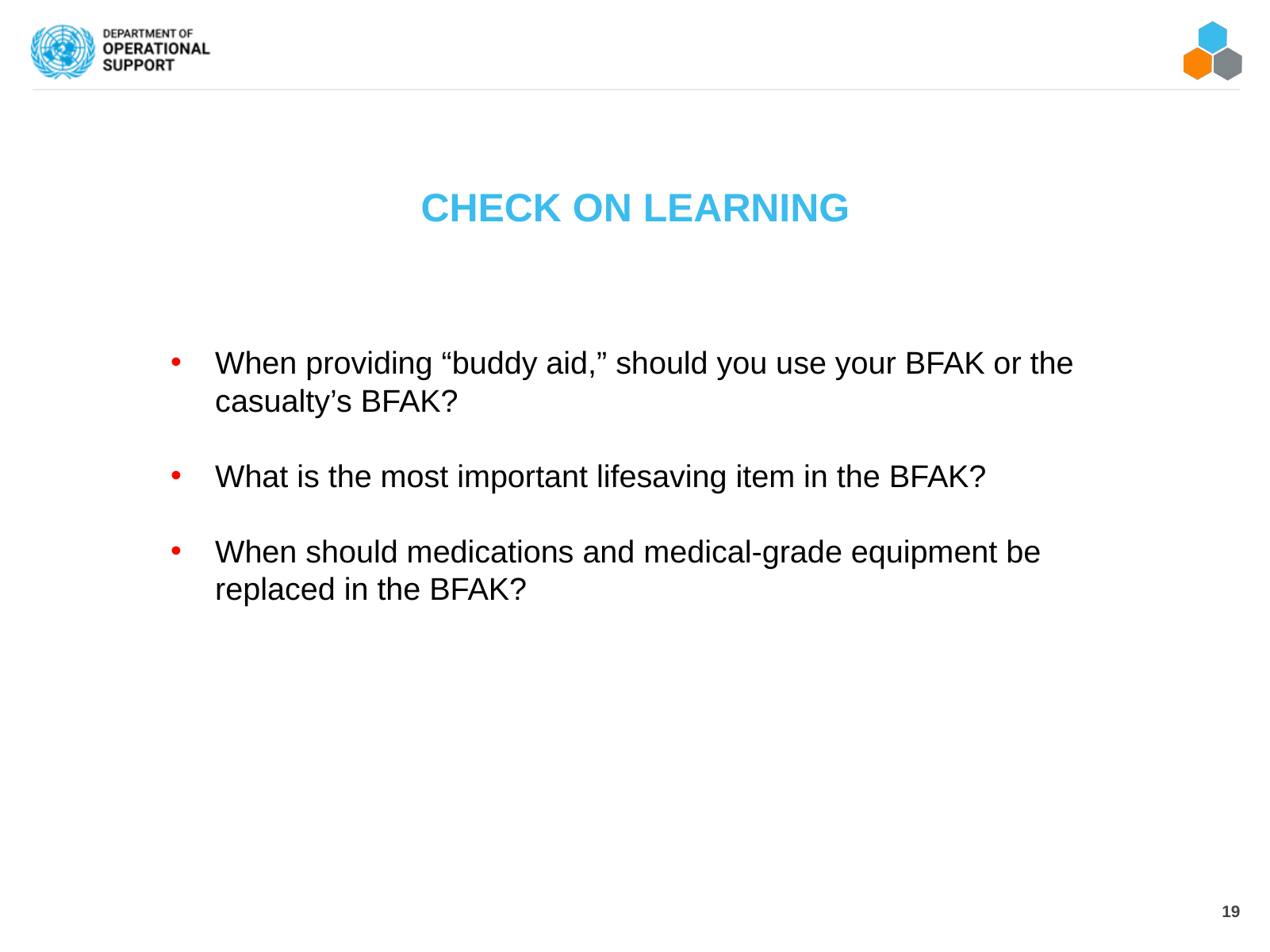

CHECK ON LEARNING

When providing “buddy aid,” should you use your BFAK or the casualty’s BFAK?

What is the most important lifesaving item in the BFAK?

When should medications and medical-grade equipment be replaced in the BFAK?